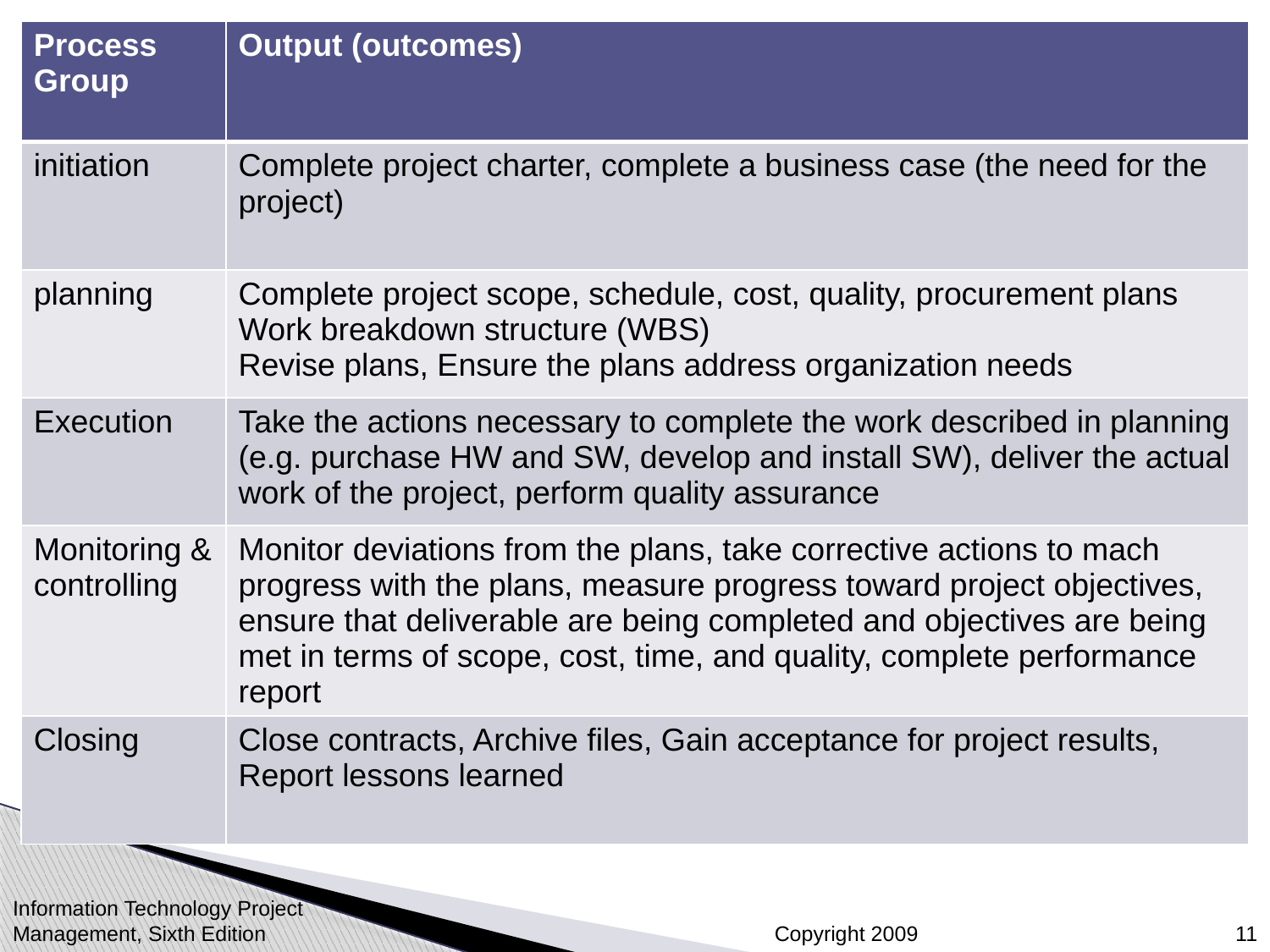

| Process Group | Output (outcomes) |
| --- | --- |
| initiation | Complete project charter, complete a business case (the need for the project) |
| planning | Complete project scope, schedule, cost, quality, procurement plans Work breakdown structure (WBS) Revise plans, Ensure the plans address organization needs |
| Execution | Take the actions necessary to complete the work described in planning (e.g. purchase HW and SW, develop and install SW), deliver the actual work of the project, perform quality assurance |
| Monitoring & controlling | Monitor deviations from the plans, take corrective actions to mach progress with the plans, measure progress toward project objectives, ensure that deliverable are being completed and objectives are being met in terms of scope, cost, time, and quality, complete performance report |
| Closing | Close contracts, Archive files, Gain acceptance for project results, Report lessons learned |
Information Technology Project Management, Sixth Edition
11